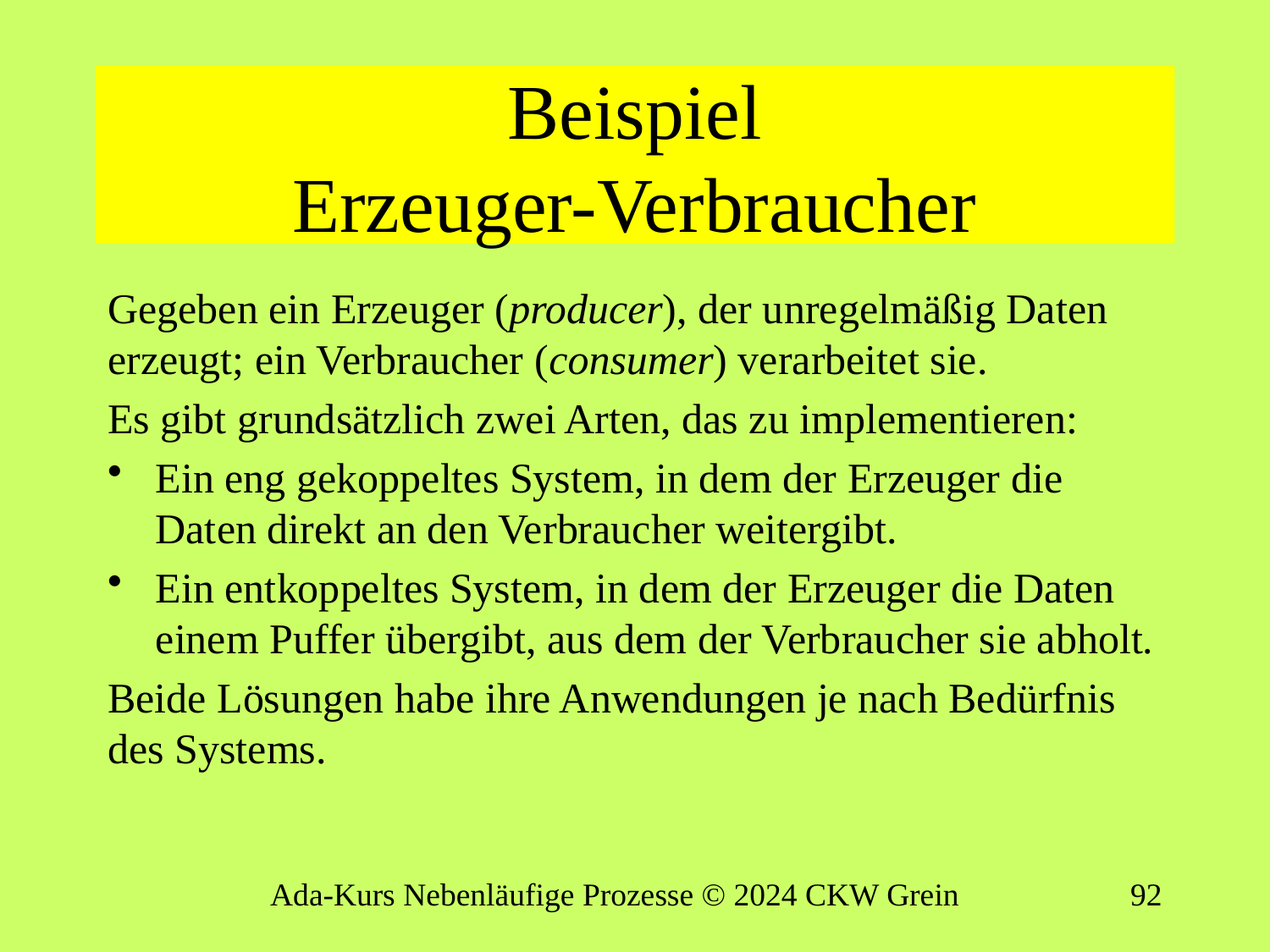

# Beispiel Erzeuger-Verbraucher
Gegeben ein Erzeuger (producer), der unregelmäßig Daten erzeugt; ein Verbraucher (consumer) verarbeitet sie.
Es gibt grundsätzlich zwei Arten, das zu implementieren:
Ein eng gekoppeltes System, in dem der Erzeuger die Daten direkt an den Verbraucher weitergibt.
Ein entkoppeltes System, in dem der Erzeuger die Daten einem Puffer übergibt, aus dem der Verbraucher sie abholt.
Beide Lösungen habe ihre Anwendungen je nach Bedürfnis des Systems.
Ada-Kurs Nebenläufige Prozesse © 2024 CKW Grein
92